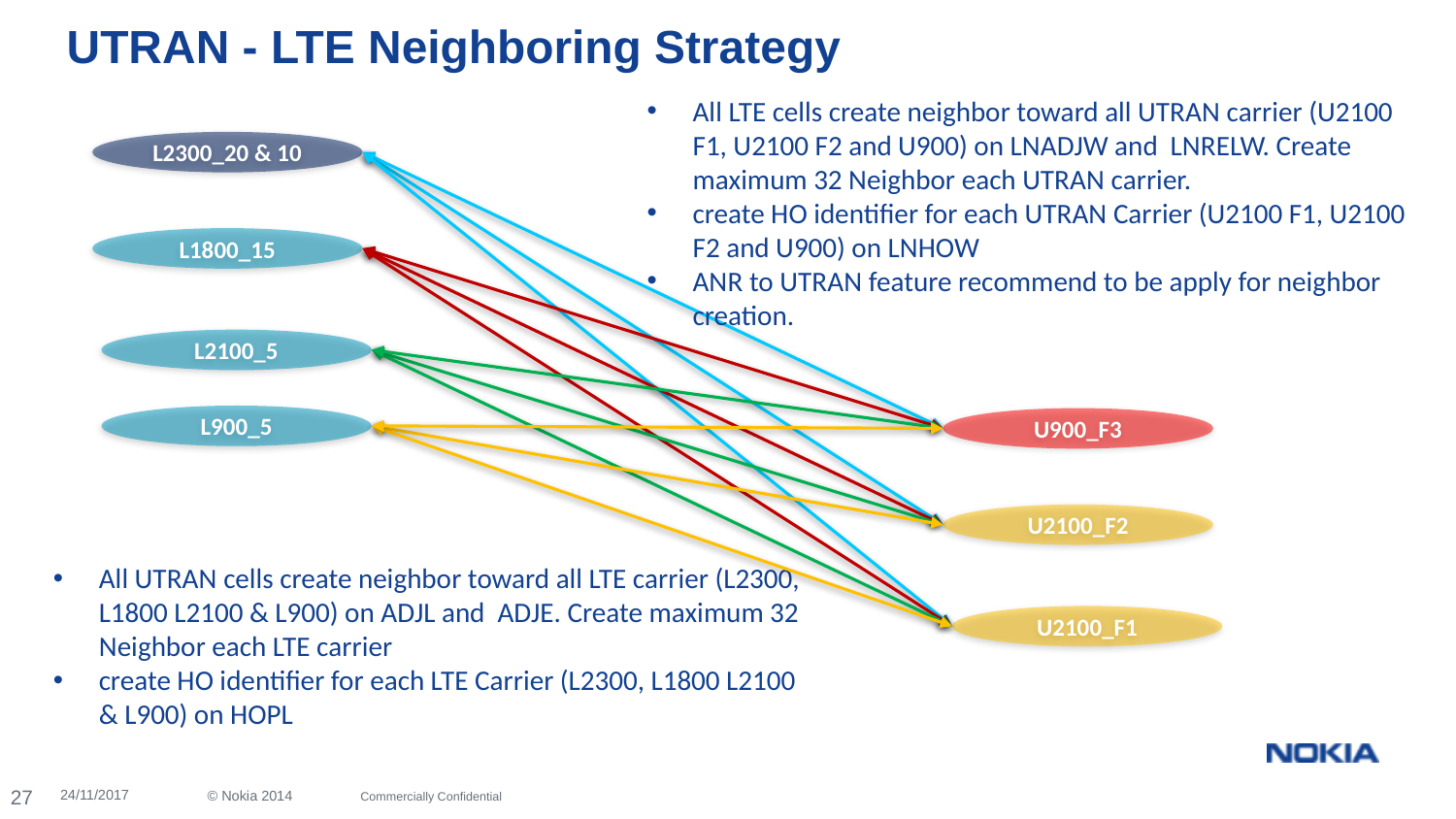

# UTRAN - LTE Neighboring Strategy
All LTE cells create neighbor toward all UTRAN carrier (U2100 F1, U2100 F2 and U900) on LNADJW and  LNRELW. Create maximum 32 Neighbor each UTRAN carrier.
create HO identifier for each UTRAN Carrier (U2100 F1, U2100 F2 and U900) on LNHOW
ANR to UTRAN feature recommend to be apply for neighbor creation.
L2300_20 & 10
L1800_15
L2100_5
L900_5
U900_F3
U2100_F2
All UTRAN cells create neighbor toward all LTE carrier (L2300, L1800 L2100 & L900) on ADJL and  ADJE. Create maximum 32 Neighbor each LTE carrier
create HO identifier for each LTE Carrier (L2300, L1800 L2100 & L900) on HOPL
U2100_F1